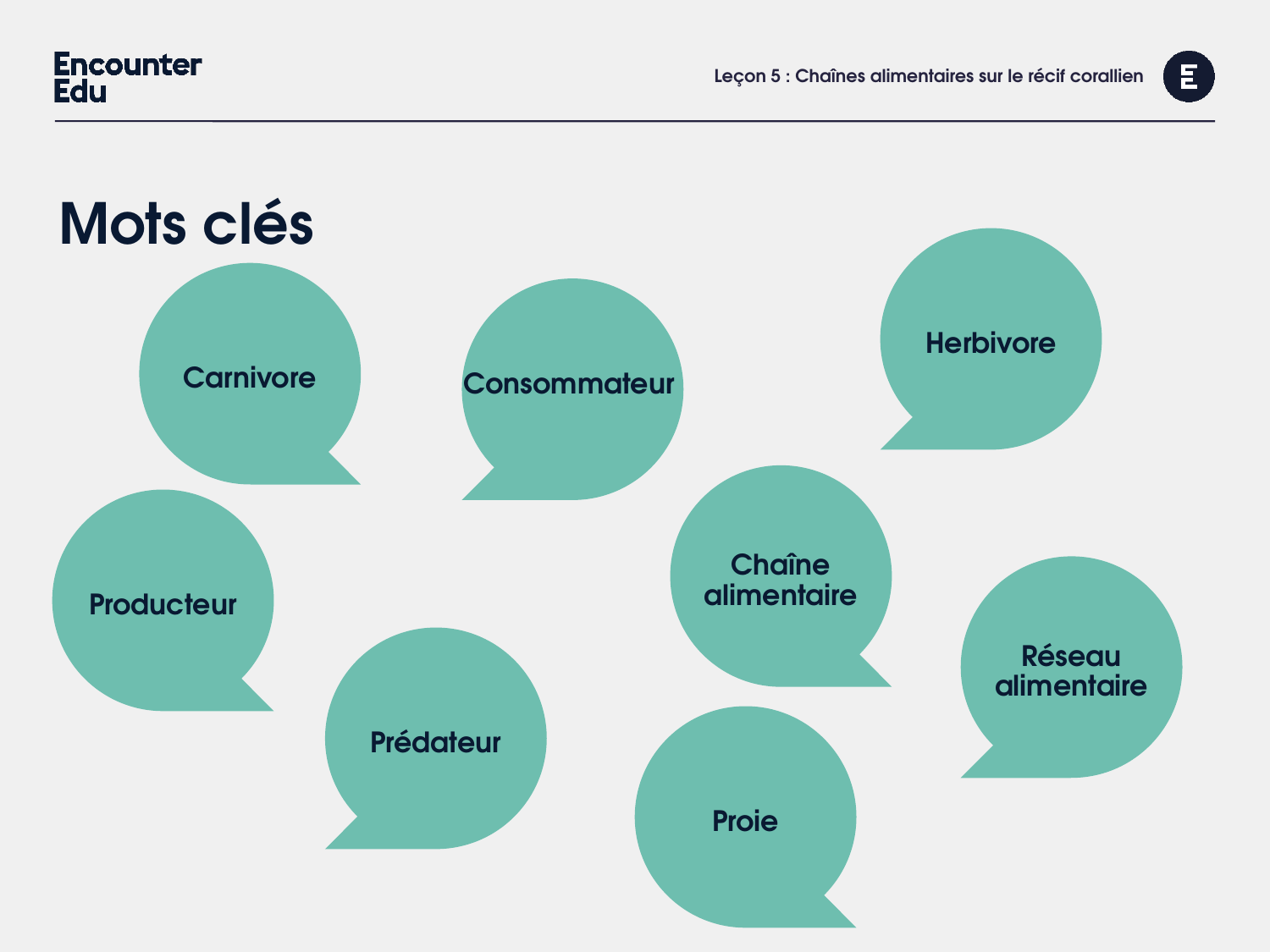

# Leçon 5 : Chaînes alimentaires sur le récif corallien
Mots clés

Herbivore

Carnivore
Consommateur

Chaîne alimentaire

Producteur

Réseau alimentaire

Prédateur

Proie